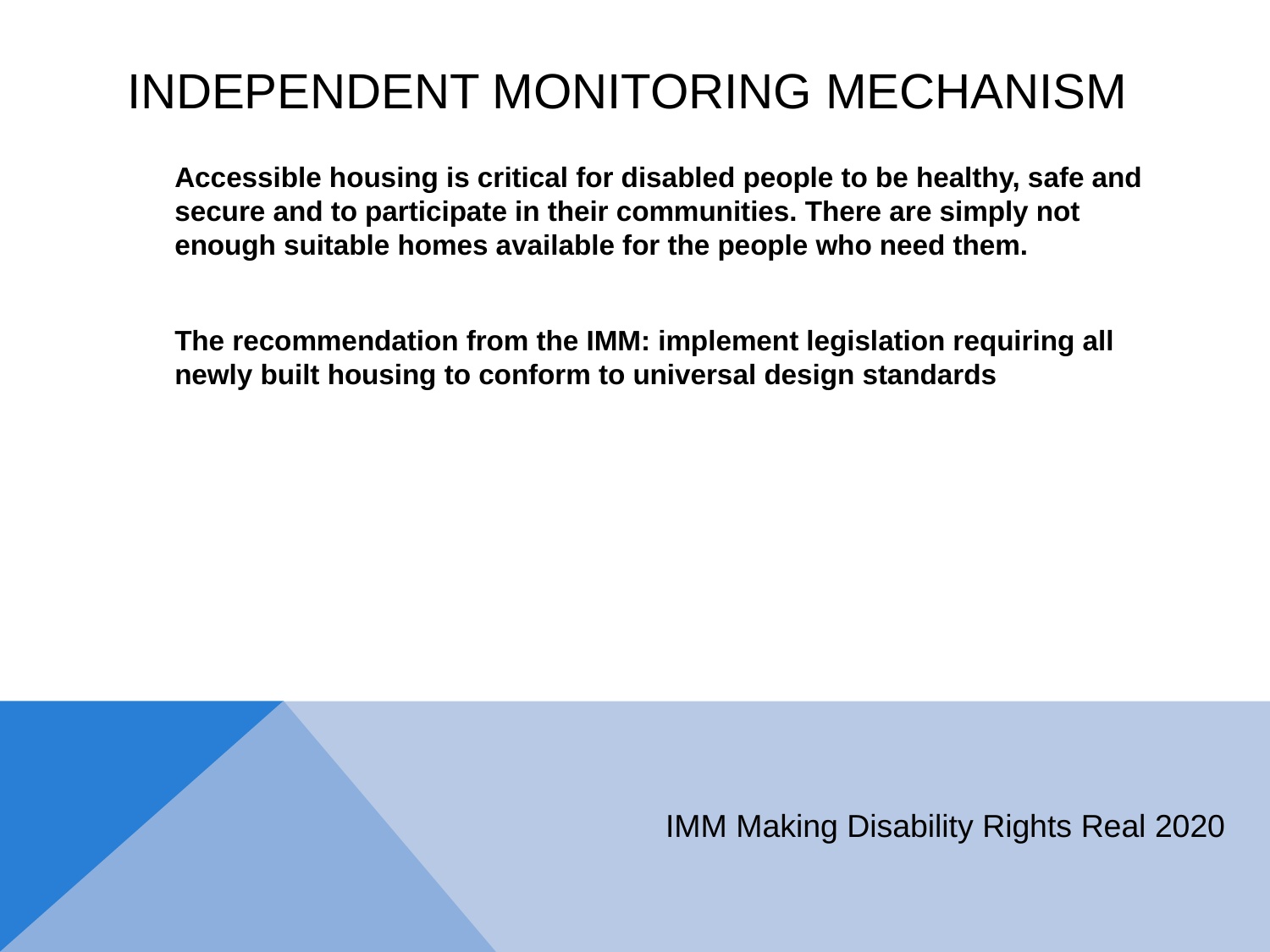

# Independent Monitoring Mechanism
	Accessible housing is critical for disabled people to be healthy, safe and secure and to participate in their communities. There are simply not enough suitable homes available for the people who need them.

	The recommendation from the IMM: implement legislation requiring all newly built housing to conform to universal design standards

IMM Making Disability Rights Real 2020